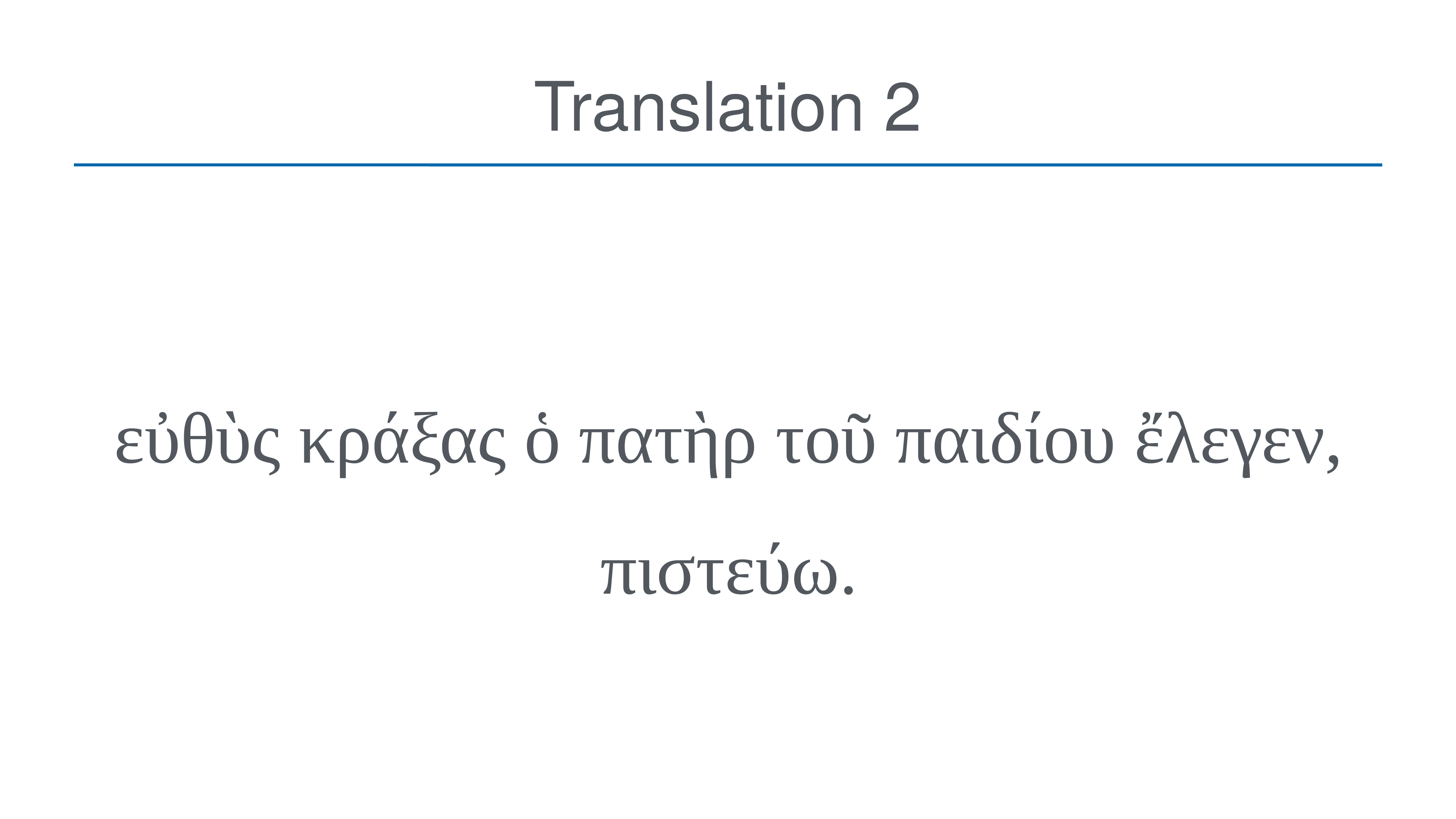

# Translation 2
εὐθὺς κράξας ὁ πατὴρ τοῦ παιδίου ἔλεγεν, πιστεύω.